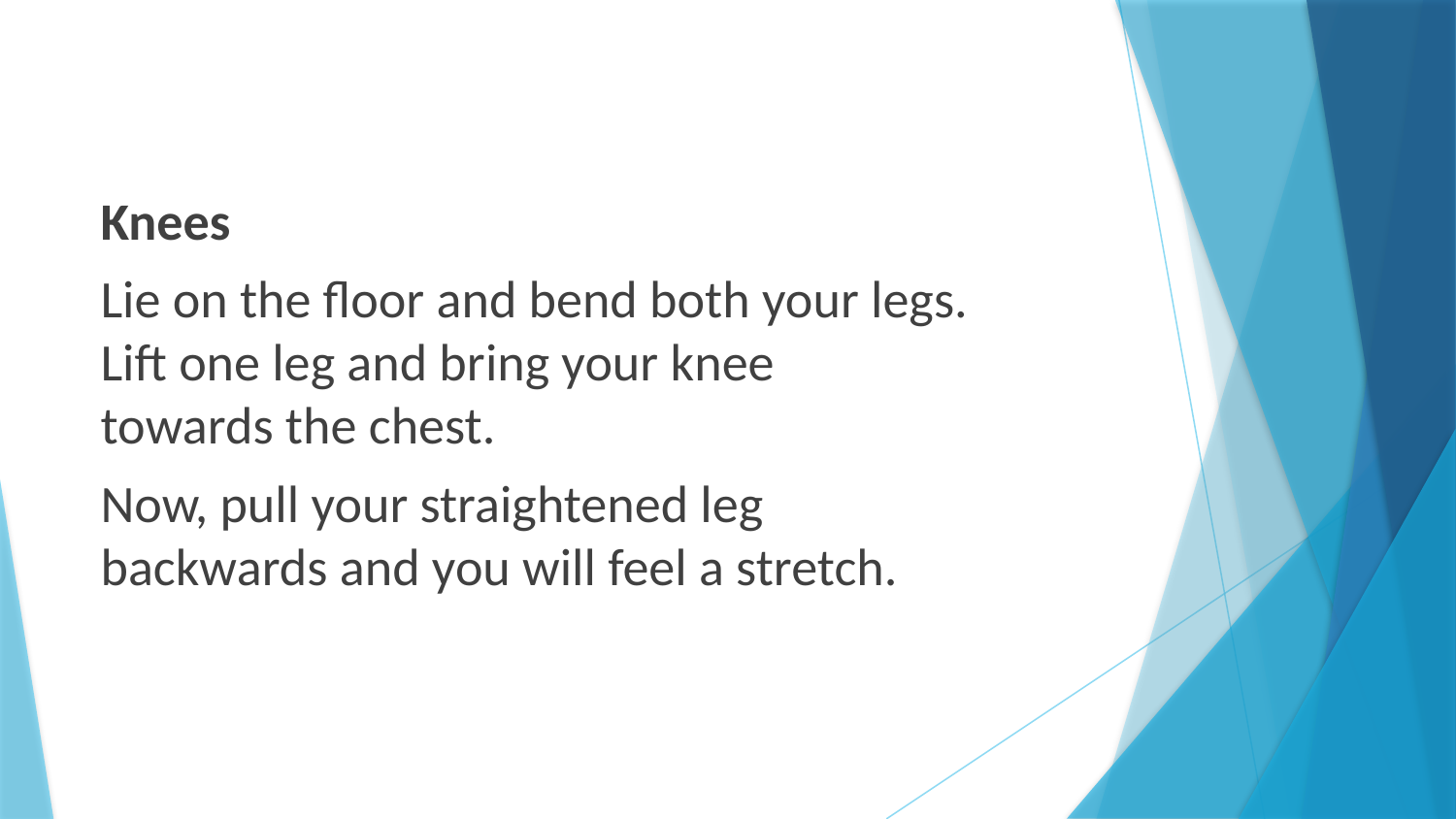

Knees
Lie on the floor and bend both your legs.
Lift one leg and bring your knee
towards the chest.
Now, pull your straightened leg
backwards and you will feel a stretch.